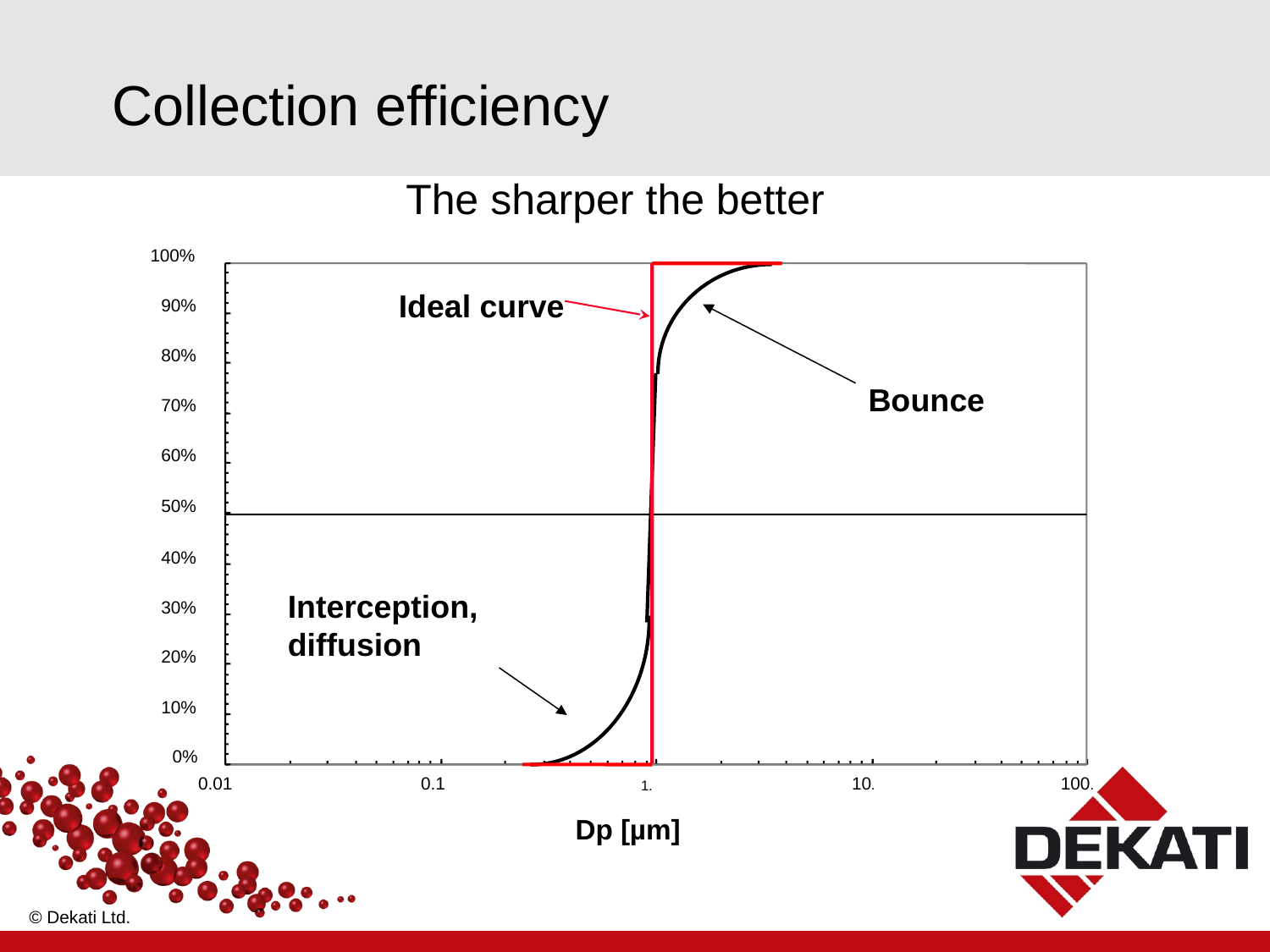

# Collection efficiency

100%
90%
80%
70%
60%
50%
40%
30%
20%
10%
0%

0.01
0.1
10.
100.
1.
Dp [µm]

The sharper the better

Ideal curve

Bounce
Interception,
diffusion

© Dekati Ltd.